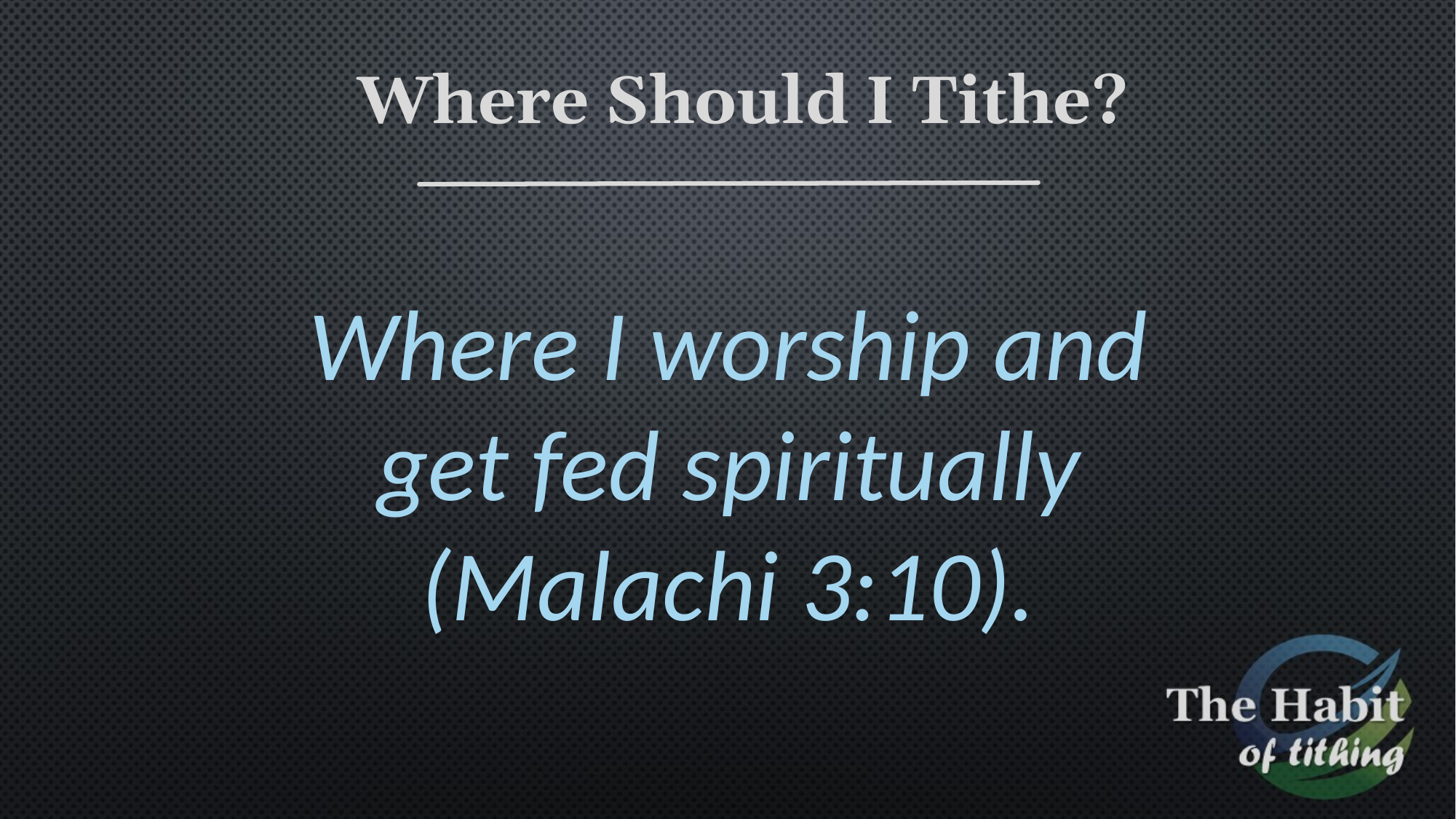

Where Should I Tithe?
Where I worship and get fed spiritually (Malachi 3:10).